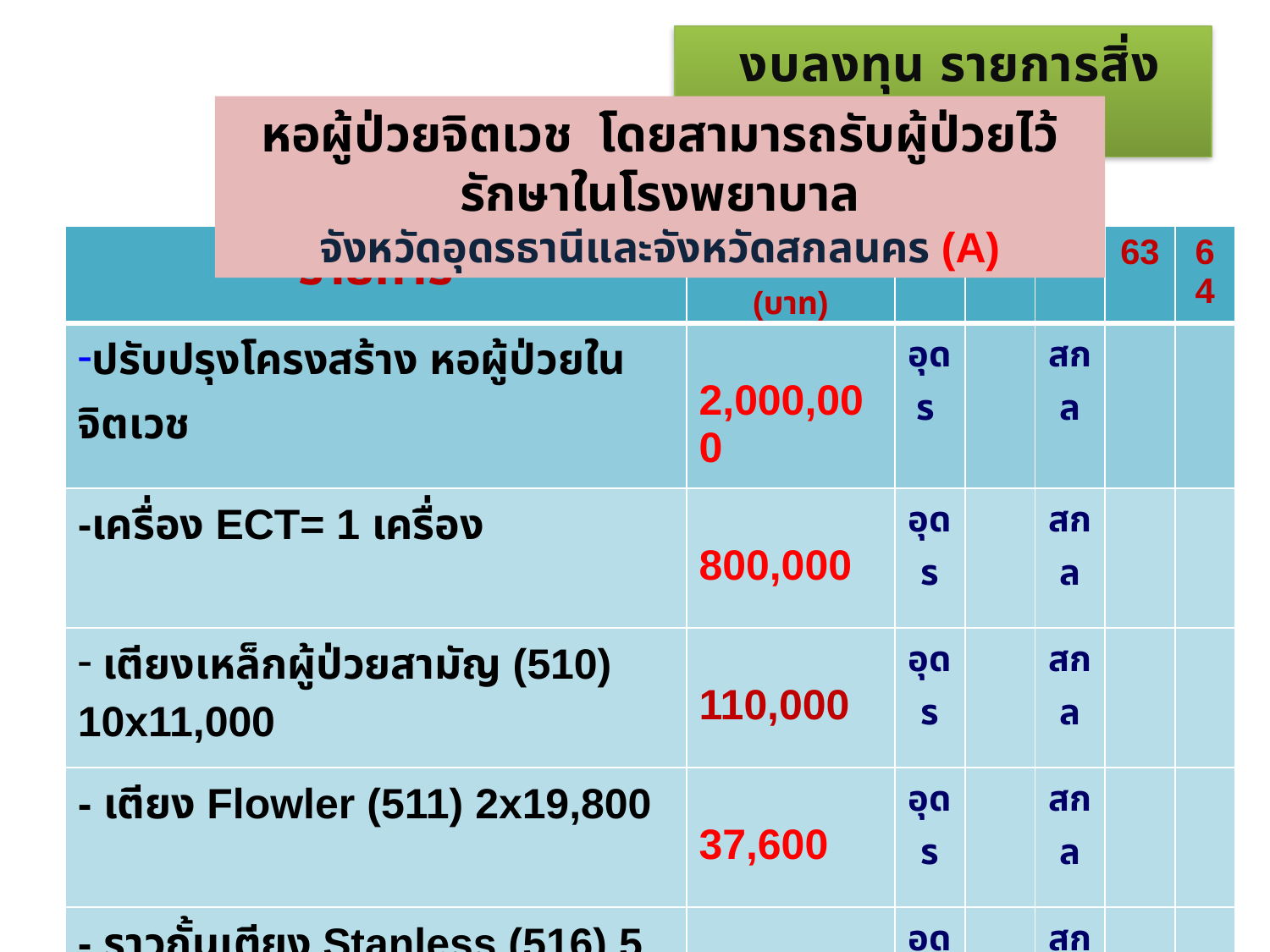

งบลงทุน รายการสิ่งก่อสร้าง
หอผู้ป่วยจิตเวช  โดยสามารถรับผู้ป่วยไว้รักษาในโรงพยาบาล
จังหวัดอุดรธานีและจังหวัดสกลนคร (A)
| รายการ | งบประมาณ (บาท) | 60 | 61 | 62 | 63 | 64 |
| --- | --- | --- | --- | --- | --- | --- |
| ปรับปรุงโครงสร้าง หอผู้ป่วยในจิตเวช | 2,000,000 | อุดร |  | สกล |  |  |
| -เครื่อง ECT= 1 เครื่อง | 800,000 | อุดร |  | สกล |  |  |
| เตียงเหล็กผู้ป่วยสามัญ (510) 10x11,000 | 110,000 | อุดร |  | สกล |  |  |
| - เตียง Flowler (511) 2x19,800 | 37,600 | อุดร |  | สกล |  |  |
| - ราวกั้นเตียง Stanless (516) 5 คู่ \* 7,040 | 35,200 | อุดร |  | สกล |  |  |
| - รถ Emergency | 50,000 | อุดร |  | สกล |  |  |
| -ตู้เก็บของข้างเตียงผู้ป่วย 10x2,860 | 28,600 | อุดร |  | สกล |  |  |